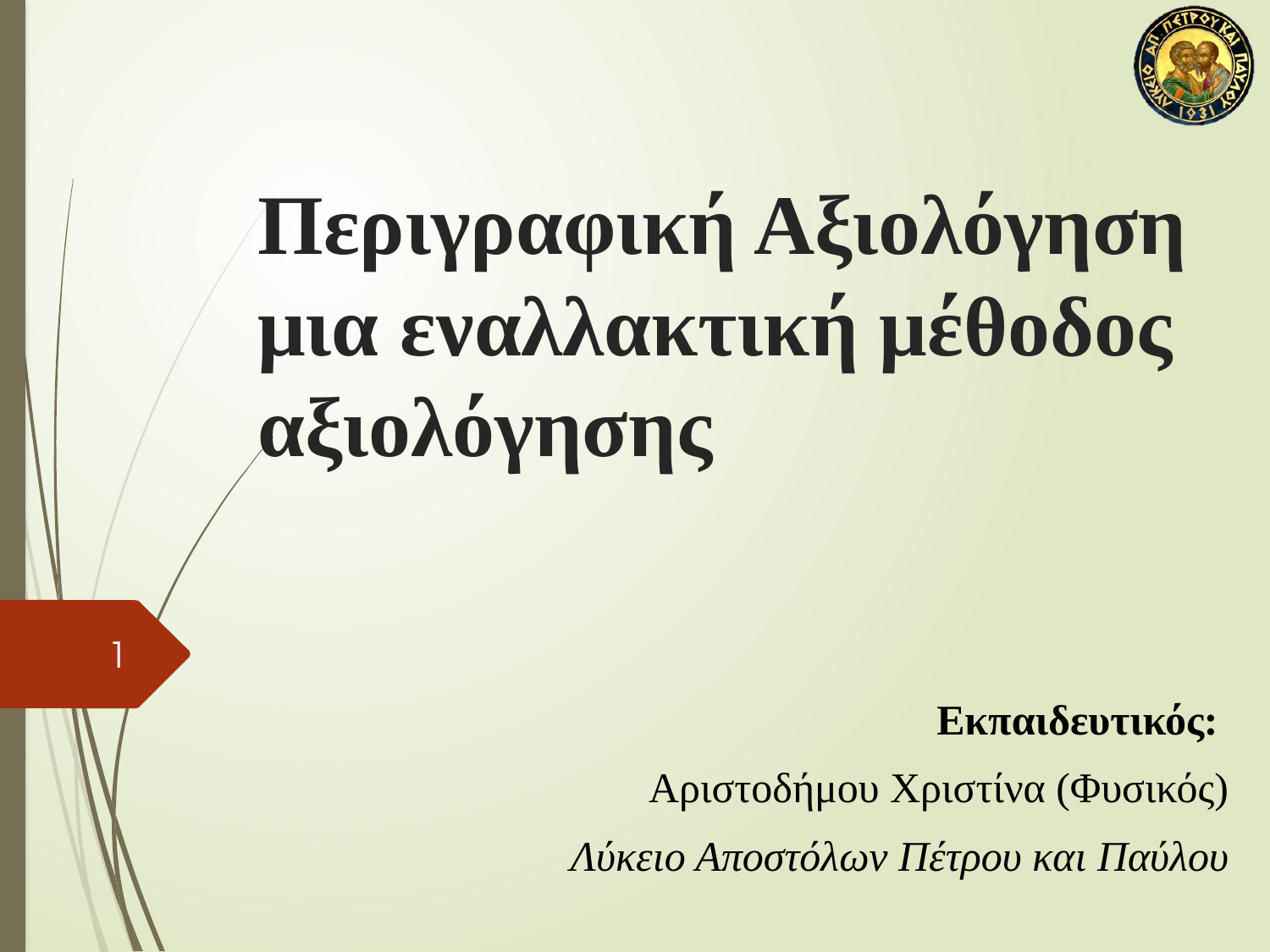

# Περιγραφική Αξιολόγηση μια εναλλακτική μέθοδος αξιολόγησης
1
Εκπαιδευτικός:
Αριστοδήμου Χριστίνα (Φυσικός)
Λύκειο Αποστόλων Πέτρου και Παύλου